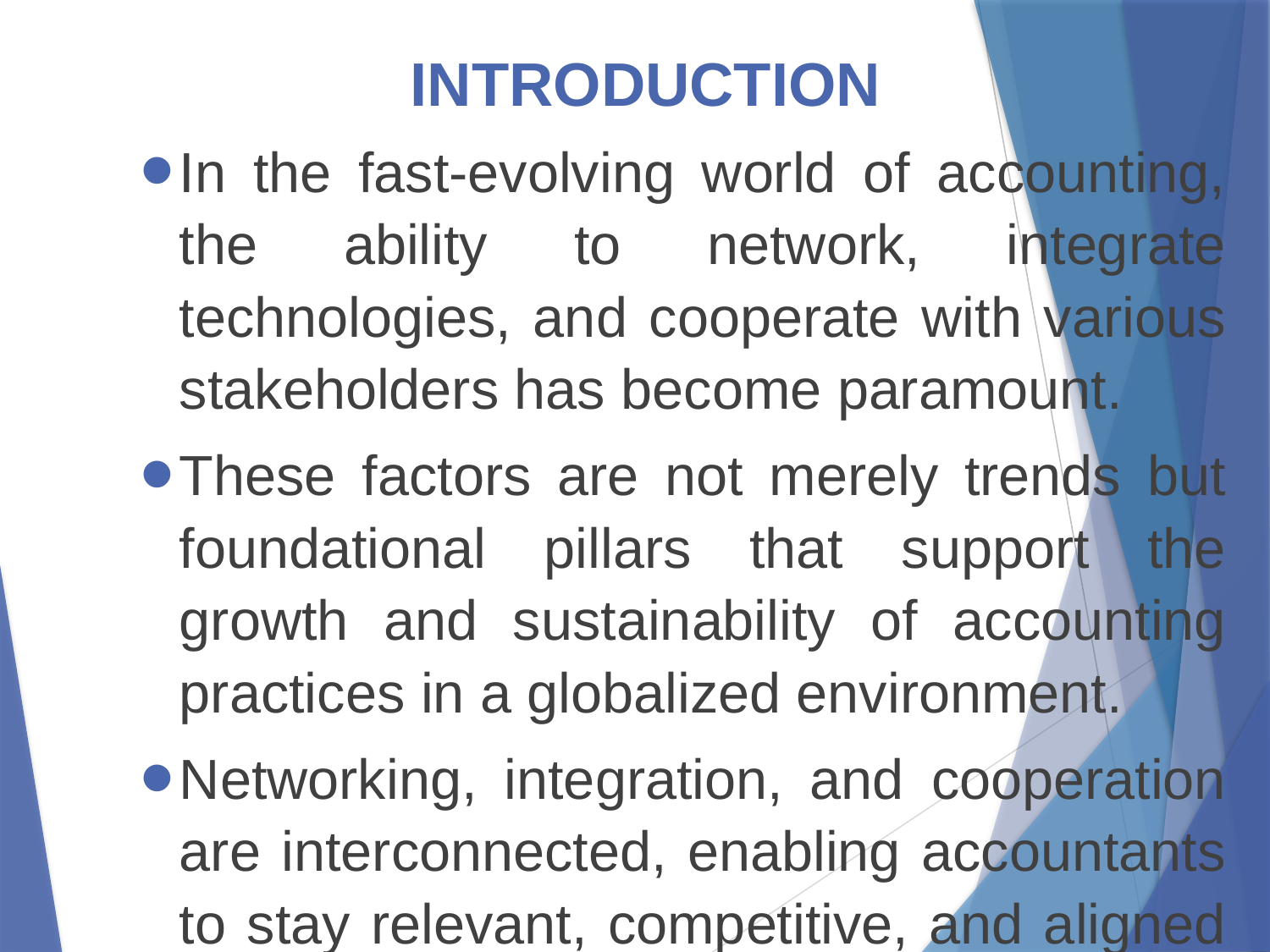

# INTRODUCTION
In the fast-evolving world of accounting, the ability to network, integrate technologies, and cooperate with various stakeholders has become paramount.
These factors are not merely trends but foundational pillars that support the growth and sustainability of accounting practices in a globalized environment.
Networking, integration, and cooperation are interconnected, enabling accountants to stay relevant, competitive, and aligned with the changing needs of clients and the industry at large.